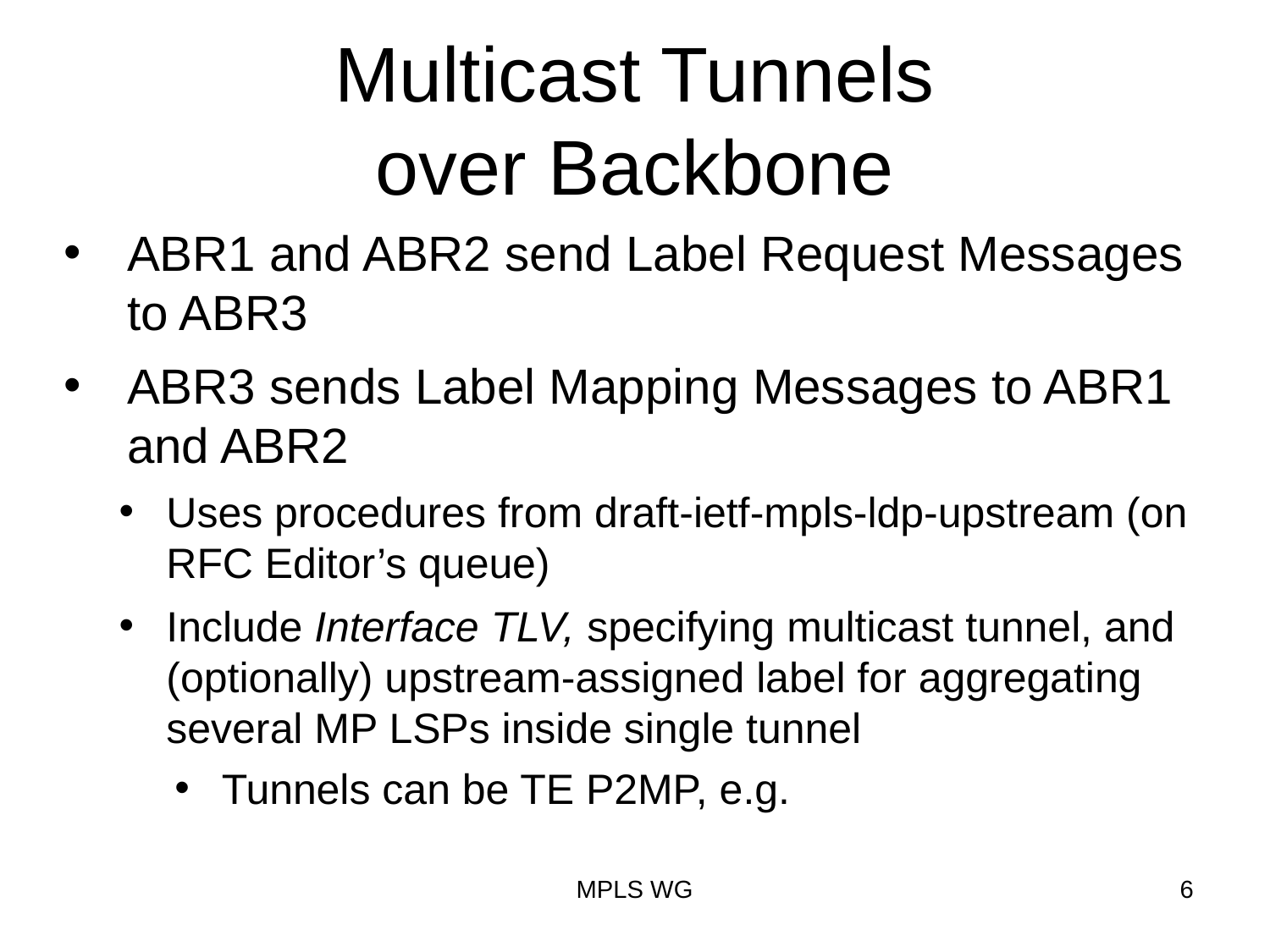

# Multicast Tunnels over Backbone
ABR1 and ABR2 send Label Request Messages to ABR3
ABR3 sends Label Mapping Messages to ABR1 and ABR2
Uses procedures from draft-ietf-mpls-ldp-upstream (on RFC Editor’s queue)
Include Interface TLV, specifying multicast tunnel, and (optionally) upstream-assigned label for aggregating several MP LSPs inside single tunnel
Tunnels can be TE P2MP, e.g.

2011-Jul-25
MPLS WG
6